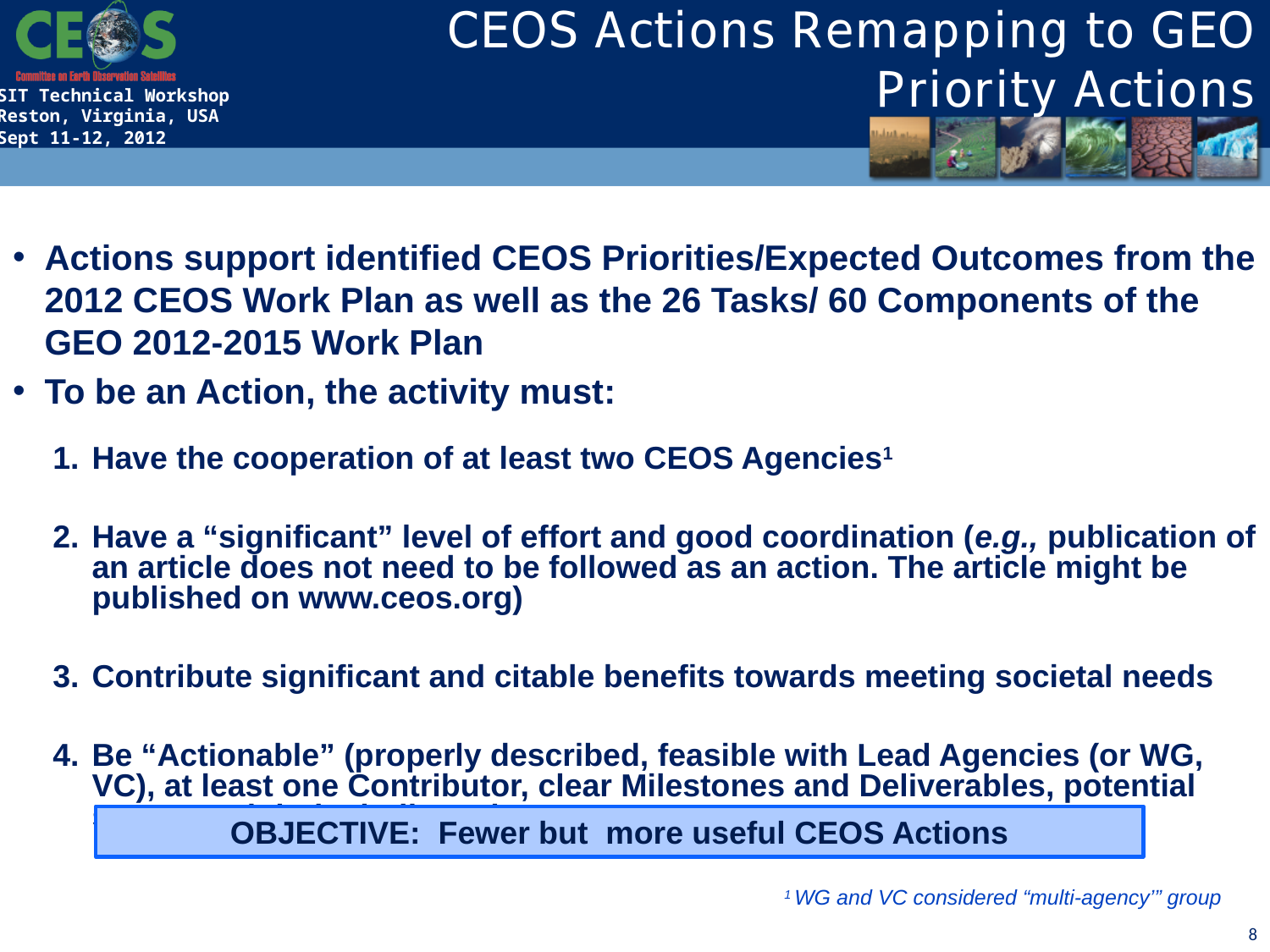

# CEOS Actions Remapping to GEO Priority Actions
Actions support identified CEOS Priorities/Expected Outcomes from the 2012 CEOS Work Plan as well as the 26 Tasks/ 60 Components of the GEO 2012-2015 Work Plan
To be an Action, the activity must:

Have the cooperation of at least two CEOS Agencies1

Have a “significant” level of effort and good coordination (e.g., publication of an article does not need to be followed as an action. The article might be published on www.ceos.org)

Contribute significant and citable benefits towards meeting societal needs

Be “Actionable” (properly described, feasible with Lead Agencies (or WG, VC), at least one Contributor, clear Milestones and Deliverables, potential support might be indicated
OBJECTIVE:  Fewer but  more useful CEOS Actions
1 WG and VC considered “multi-agency’” group
8